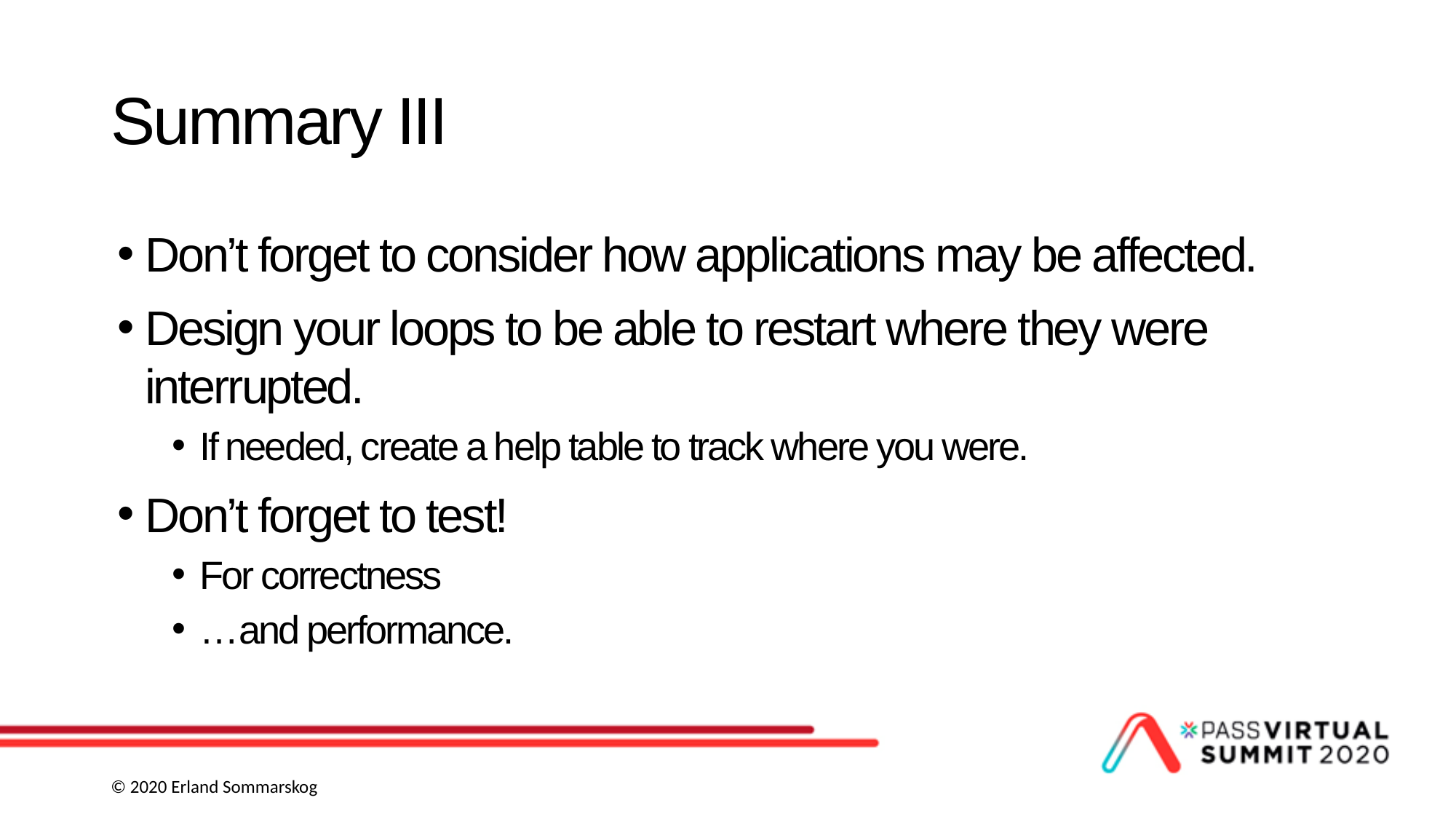

# Summary III
Don’t forget to consider how applications may be affected.
Design your loops to be able to restart where they were interrupted.
If needed, create a help table to track where you were.
Don’t forget to test!
For correctness
…and performance.
© 2020 Erland Sommarskog